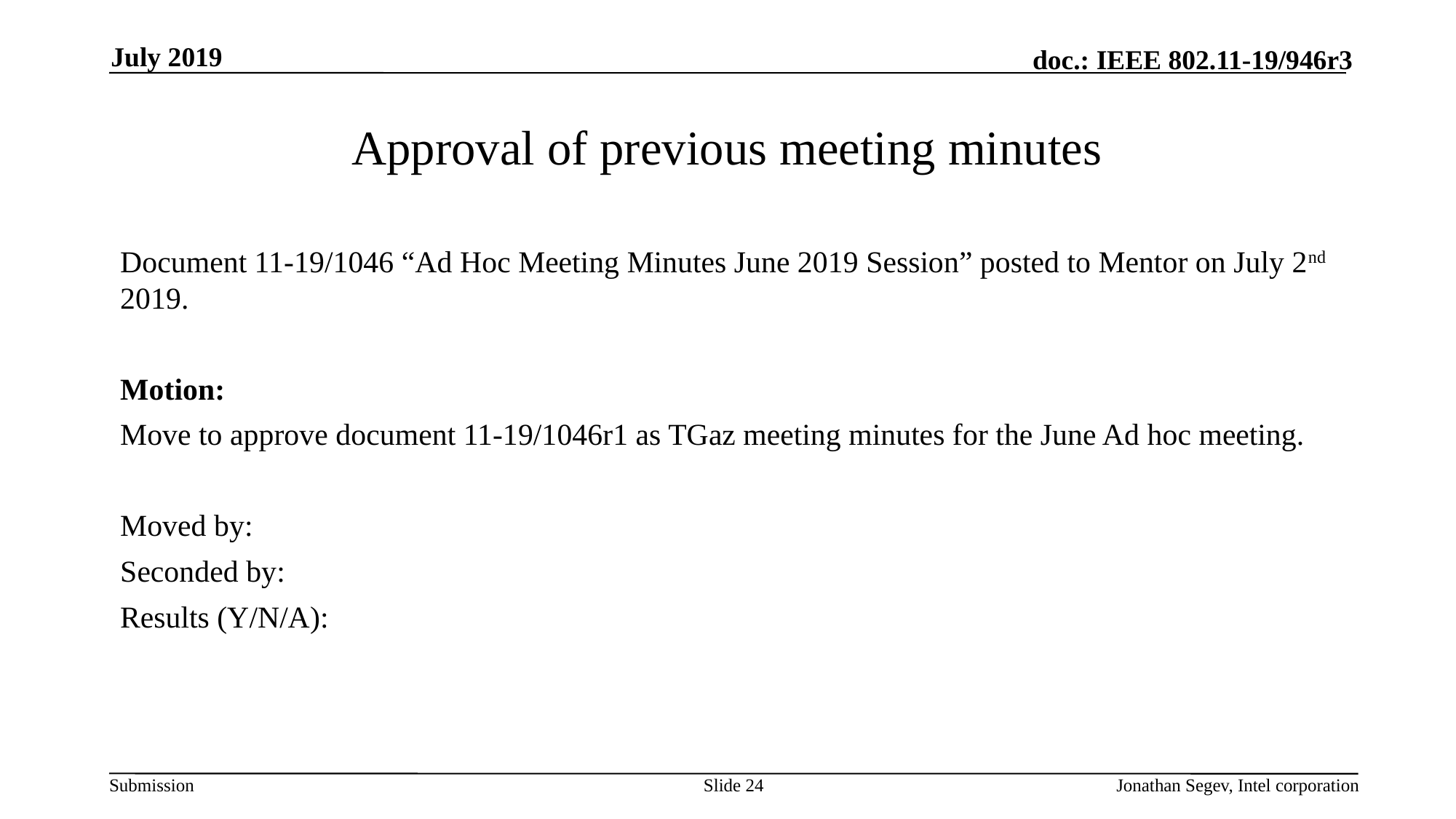

July 2019
# Approval of previous meeting minutes
Document 11-19/1046 “Ad Hoc Meeting Minutes June 2019 Session” posted to Mentor on July 2nd 2019.

Motion:
Move to approve document 11-19/1046r1 as TGaz meeting minutes for the June Ad hoc meeting.

Moved by:
Seconded by:
Results (Y/N/A):

Slide 24
Jonathan Segev, Intel corporation